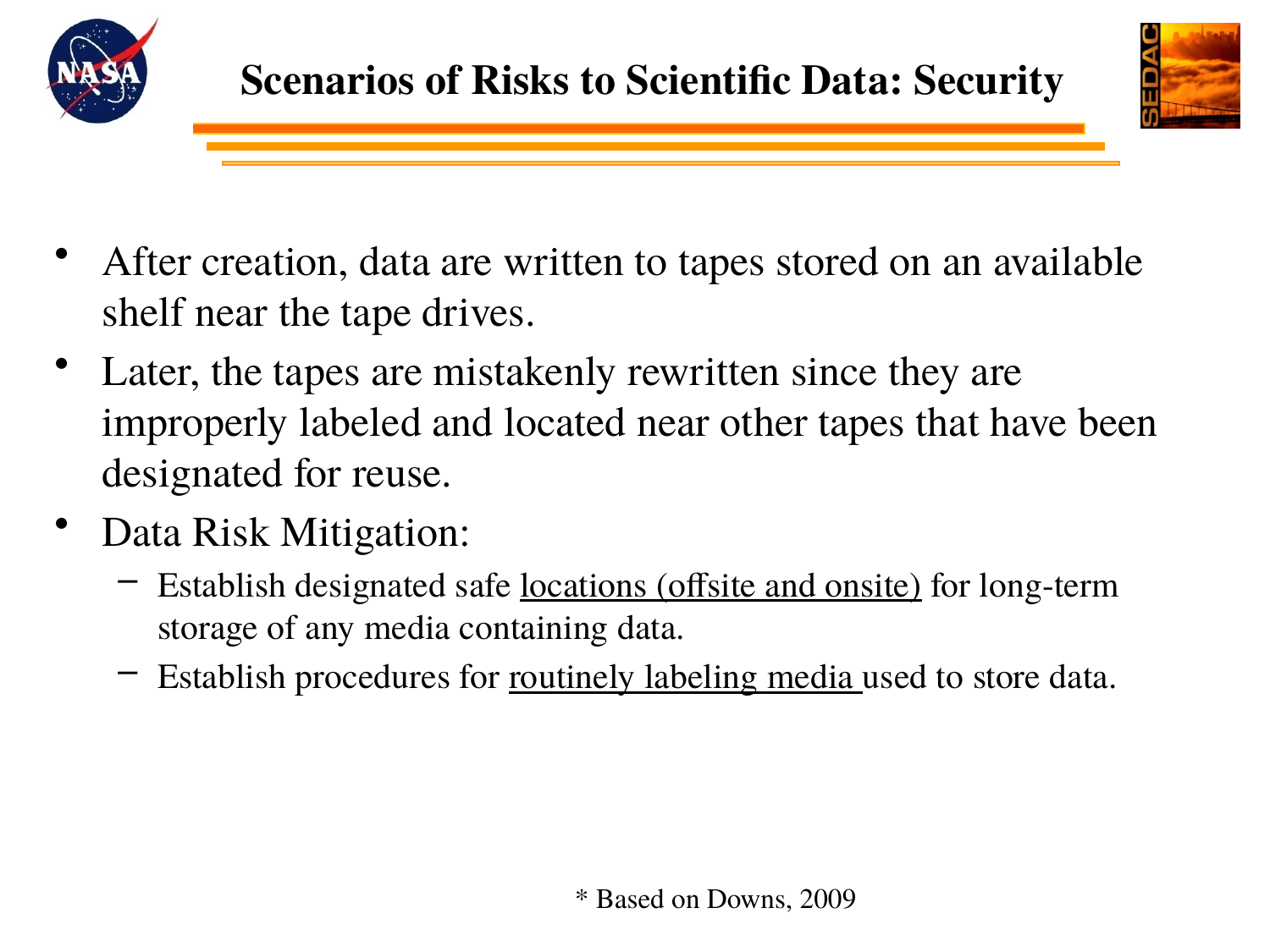

# Scenarios of Risks to Scientific Data: Security
After creation, data are written to tapes stored on an available shelf near the tape drives.
Later, the tapes are mistakenly rewritten since they are improperly labeled and located near other tapes that have been designated for reuse.
Data Risk Mitigation:
Establish designated safe locations (offsite and onsite) for long-term storage of any media containing data.
Establish procedures for routinely labeling media used to store data.
* Based on Downs, 2009